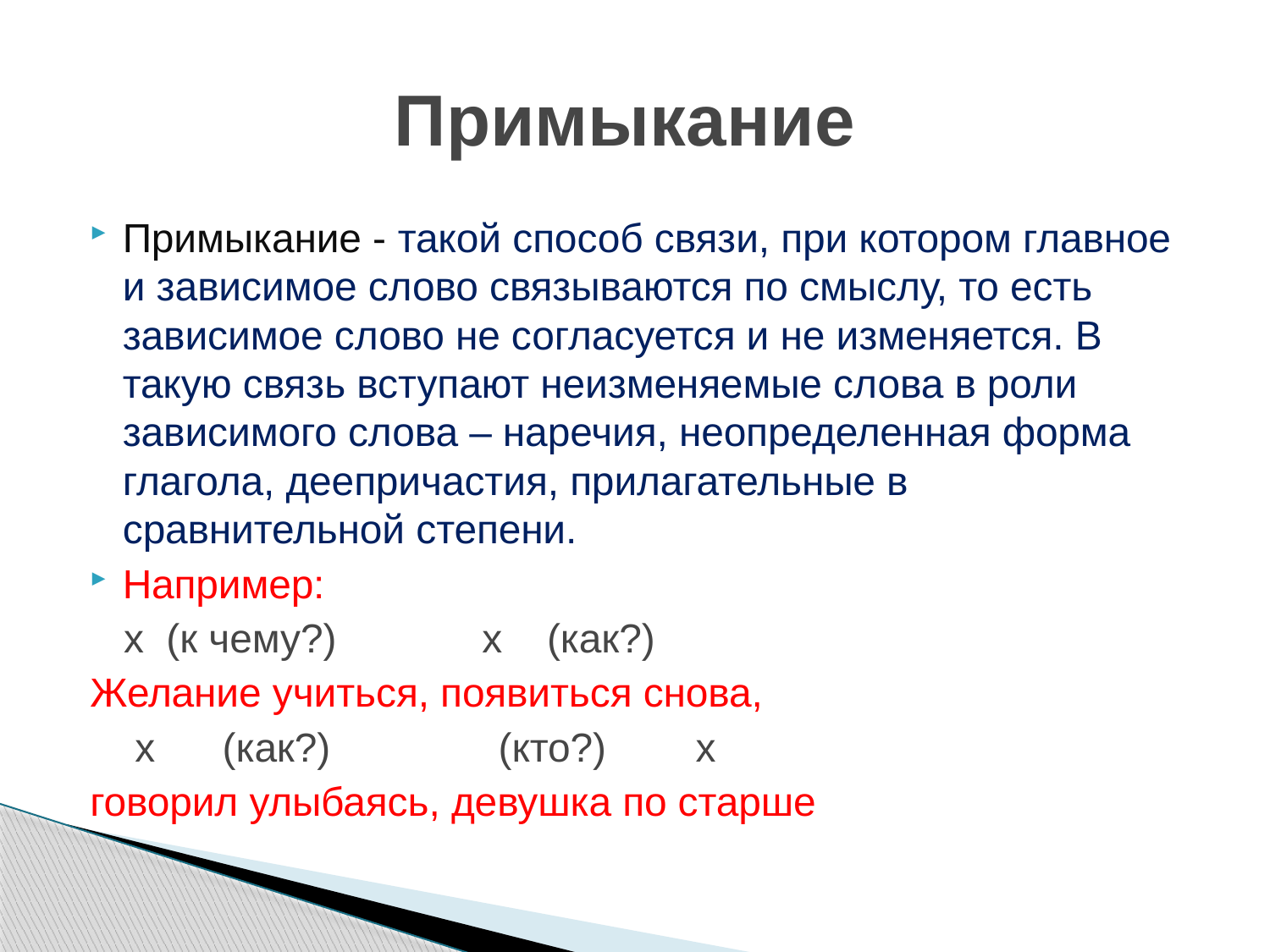

# Примыкание
Примыкание - такой способ связи, при котором главное и зависимое слово связываются по смыслу, то есть зависимое слово не согласуется и не изменяется. В такую связь вступают неизменяемые слова в роли зависимого слова – наречия, неопределенная форма глагола, деепричастия, прилагательные в сравнительной степени.
Например:
   х  (к чему?)             х    (как?)
Желание учиться, появиться снова,
    х      (как?)               (кто?)        х
говорил улыбаясь, девушка по старше